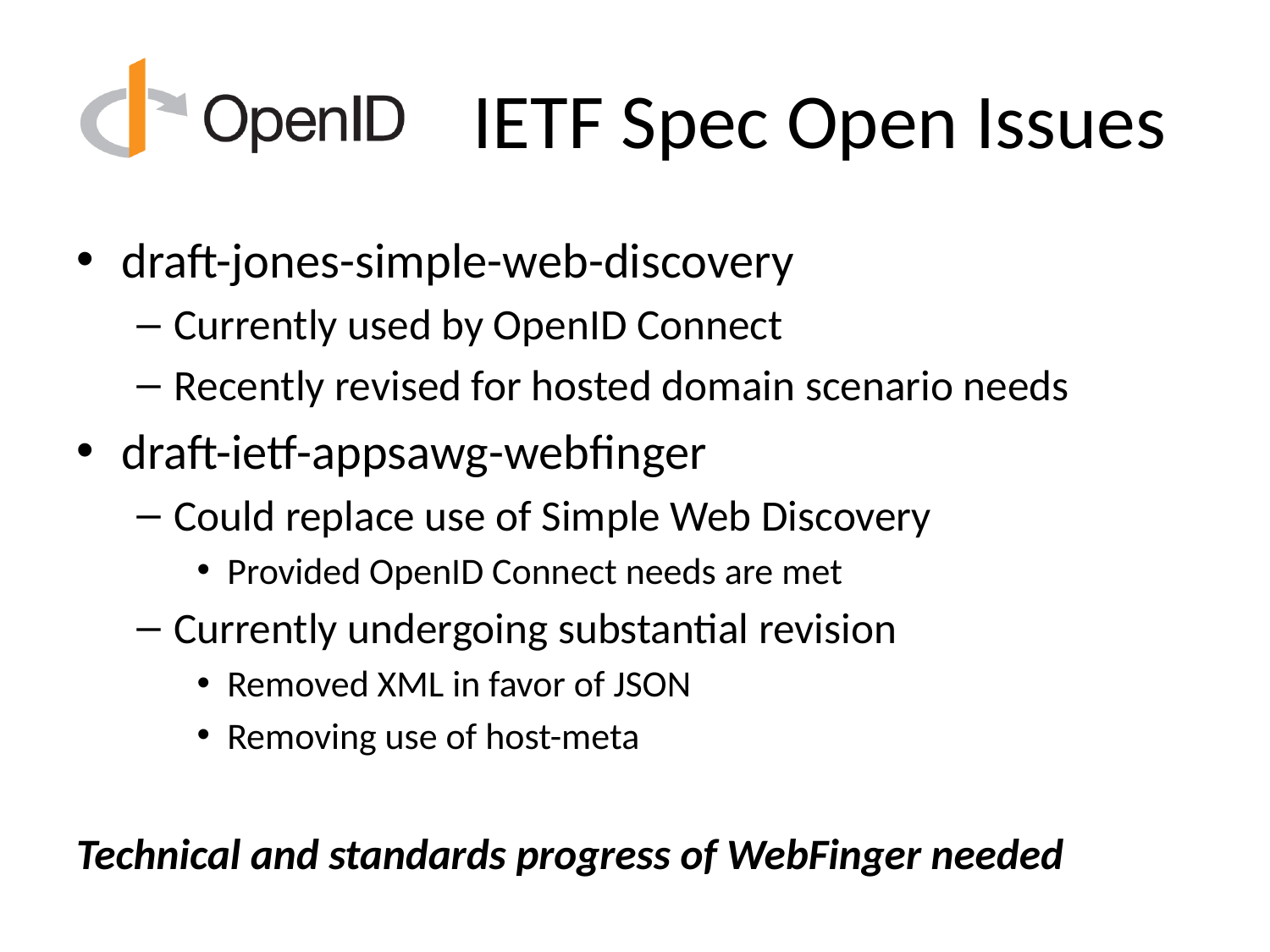

# IETF Spec Open Issues
draft-jones-simple-web-discovery
Currently used by OpenID Connect
Recently revised for hosted domain scenario needs
draft-ietf-appsawg-webfinger
Could replace use of Simple Web Discovery
Provided OpenID Connect needs are met
Currently undergoing substantial revision
Removed XML in favor of JSON
Removing use of host-meta

Technical and standards progress of WebFinger needed